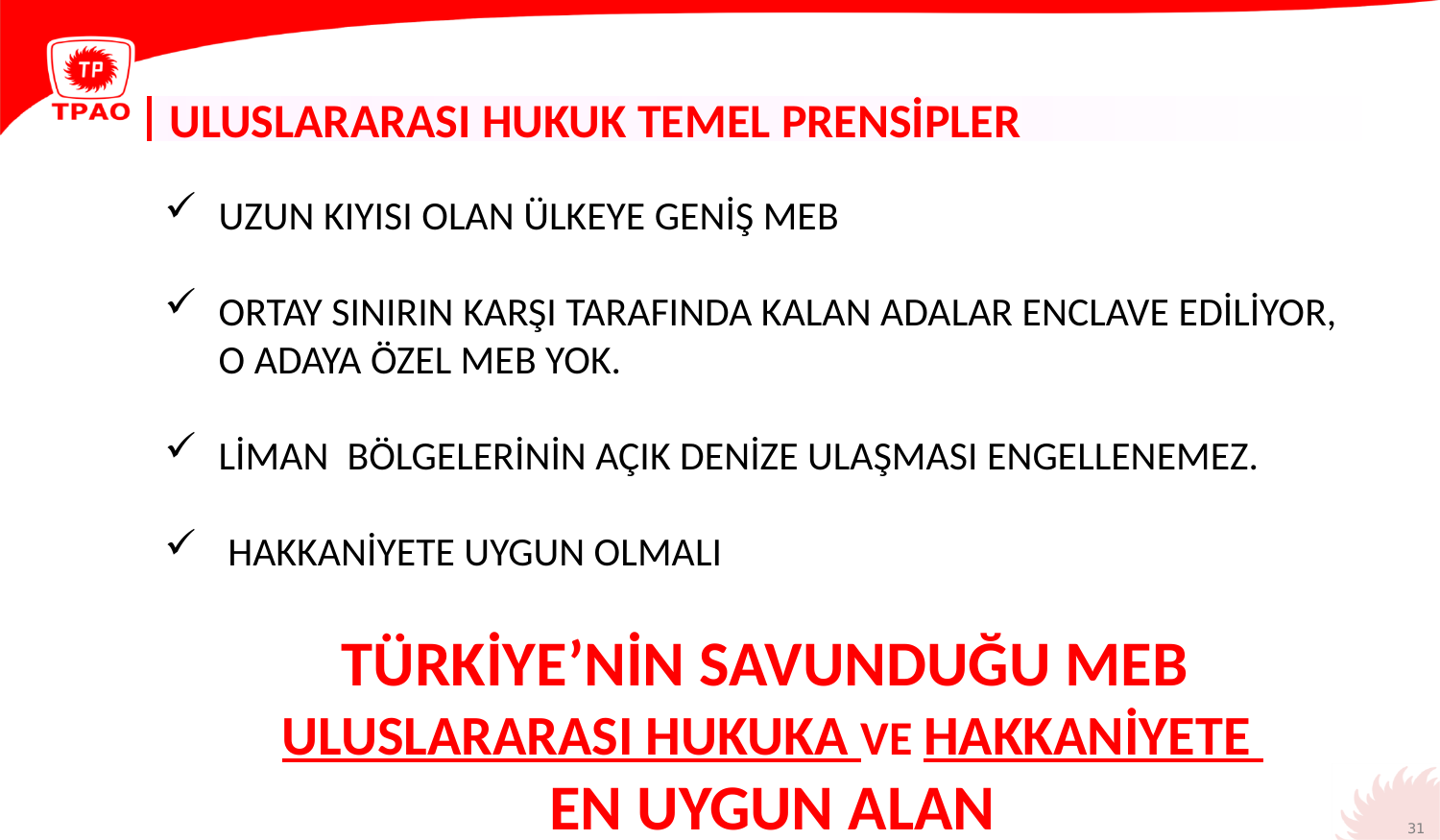

# ULUSLARARASI HUKUK TEMEL PRENSİPLER
UZUN KIYISI OLAN ÜLKEYE GENİŞ MEB

ORTAY SINIRIN KARŞI TARAFINDA KALAN ADALAR ENCLAVE EDİLİYOR,  O ADAYA ÖZEL MEB YOK.

LİMAN  BÖLGELERİNİN AÇIK DENİZE ULAŞMASI ENGELLENEMEZ.

 HAKKANİYETE UYGUN OLMALI

TÜRKİYE’NİN SAVUNDUĞU MEB
ULUSLARARASI HUKUKA VE HAKKANİYETE
EN UYGUN ALAN
31